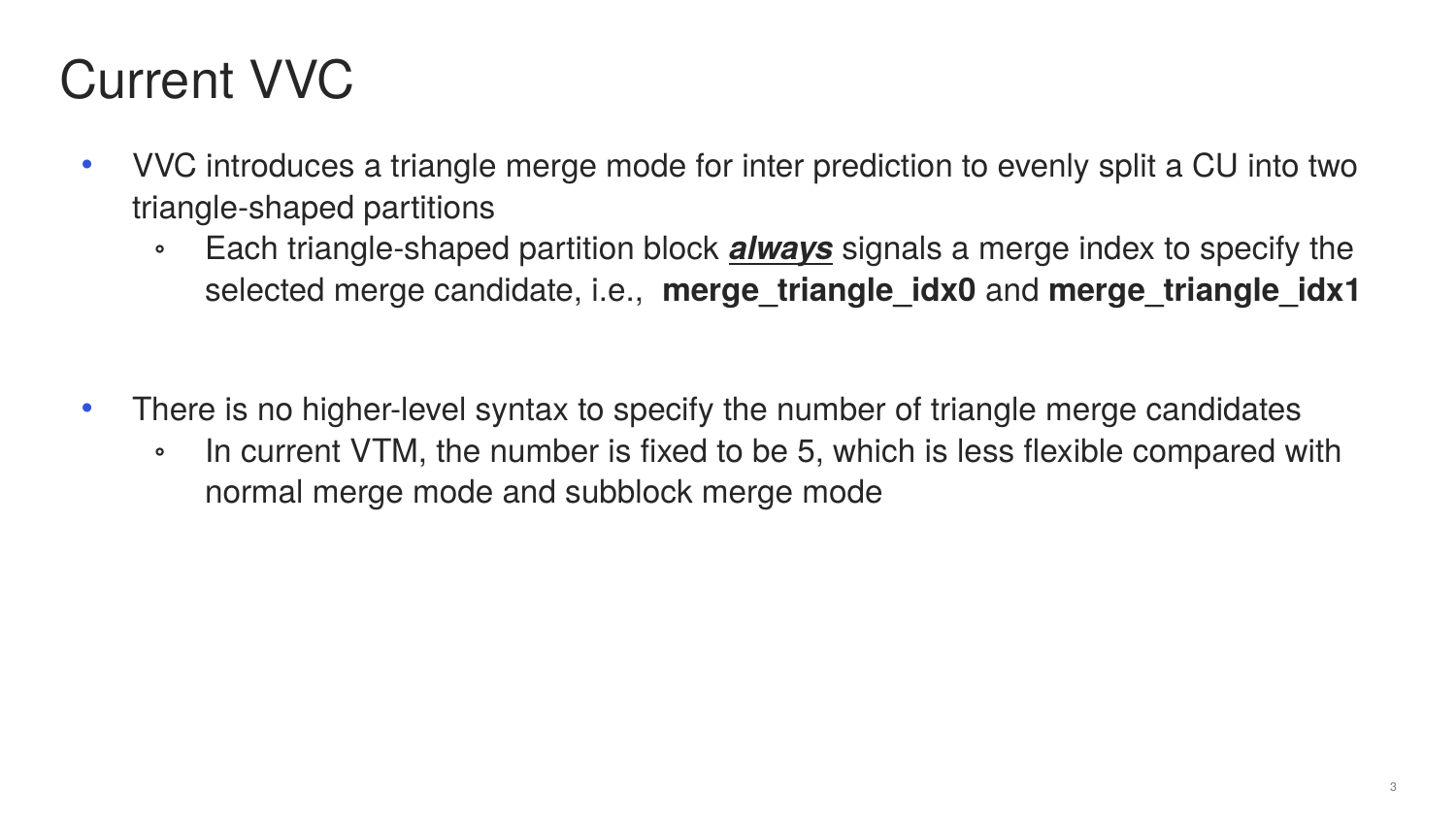

# Current VVC
VVC introduces a triangle merge mode for inter prediction to evenly split a CU into two triangle-shaped partitions
Each triangle-shaped partition block always signals a merge index to specify the selected merge candidate, i.e.,  merge_triangle_idx0 and merge_triangle_idx1

There is no higher-level syntax to specify the number of triangle merge candidates
In current VTM, the number is fixed to be 5, which is less flexible compared with normal merge mode and subblock merge mode